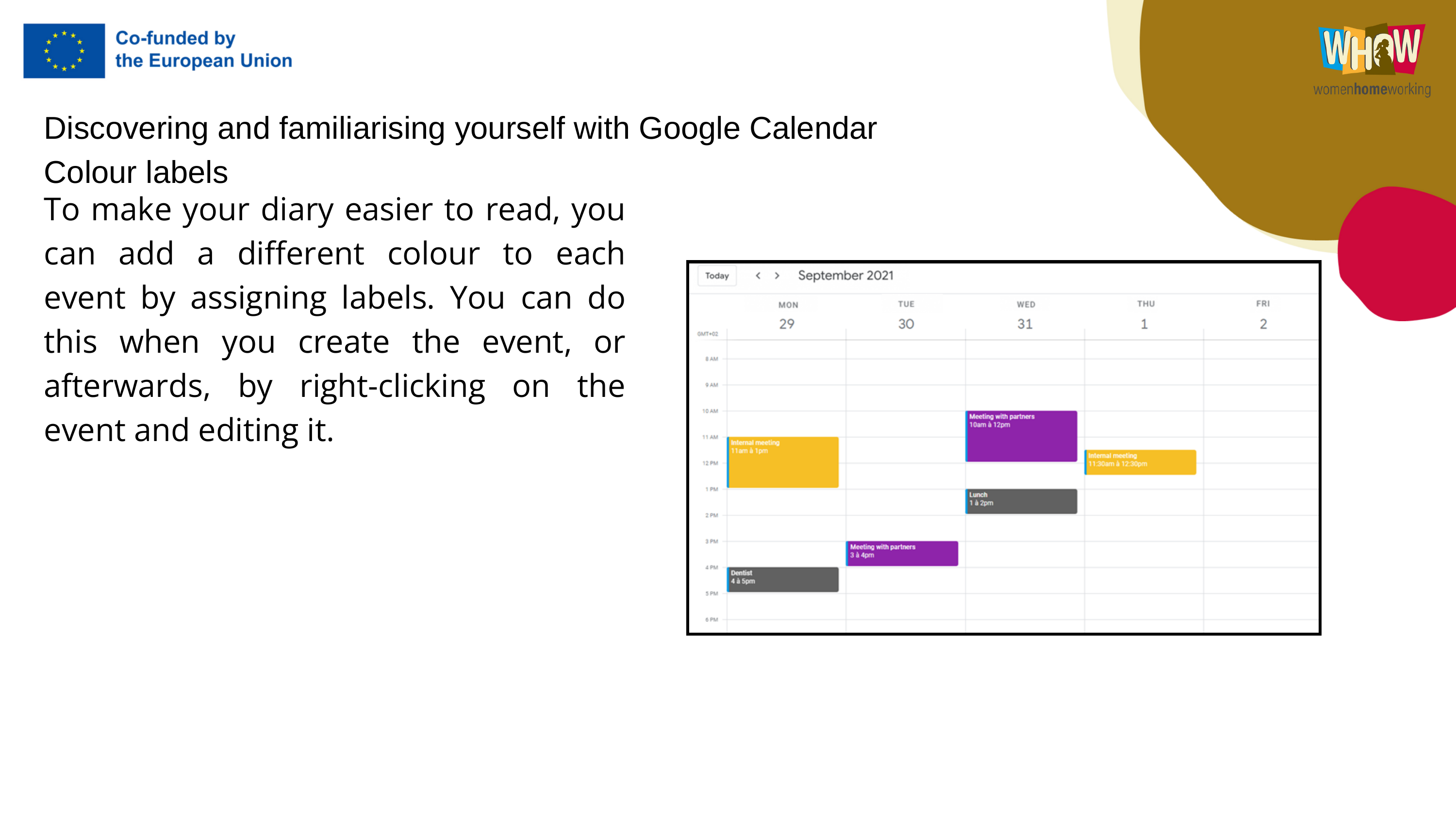

Discovering and familiarising yourself with Google Calendar
Colour labels
To make your diary easier to read, you can add a different colour to each event by assigning labels. You can do this when you create the event, or afterwards, by right-clicking on the event and editing it.